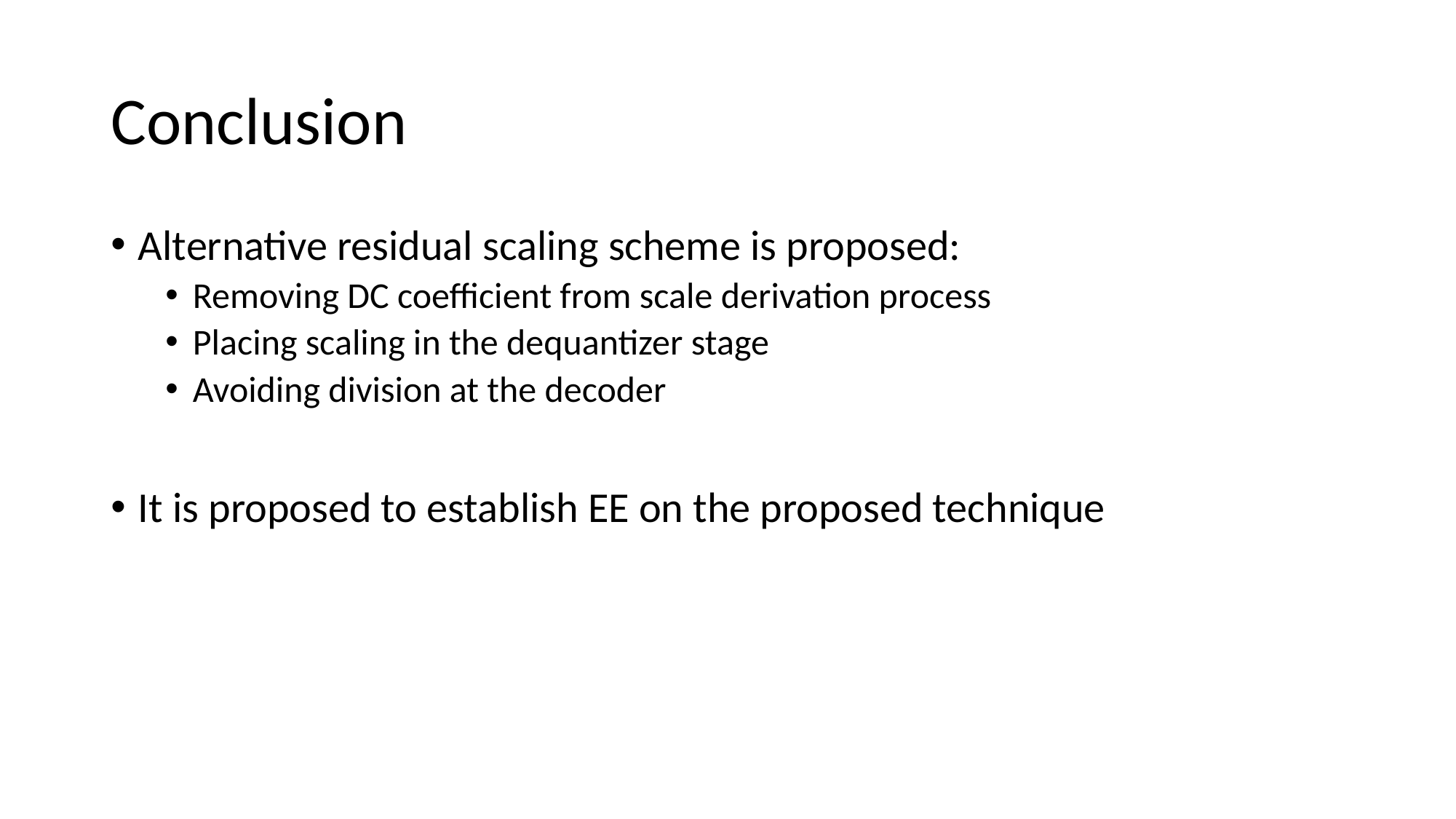

# Conclusion
Alternative residual scaling scheme is proposed:
Removing DC coefficient from scale derivation process
Placing scaling in the dequantizer stage
Avoiding division at the decoder

It is proposed to establish EE on the proposed technique